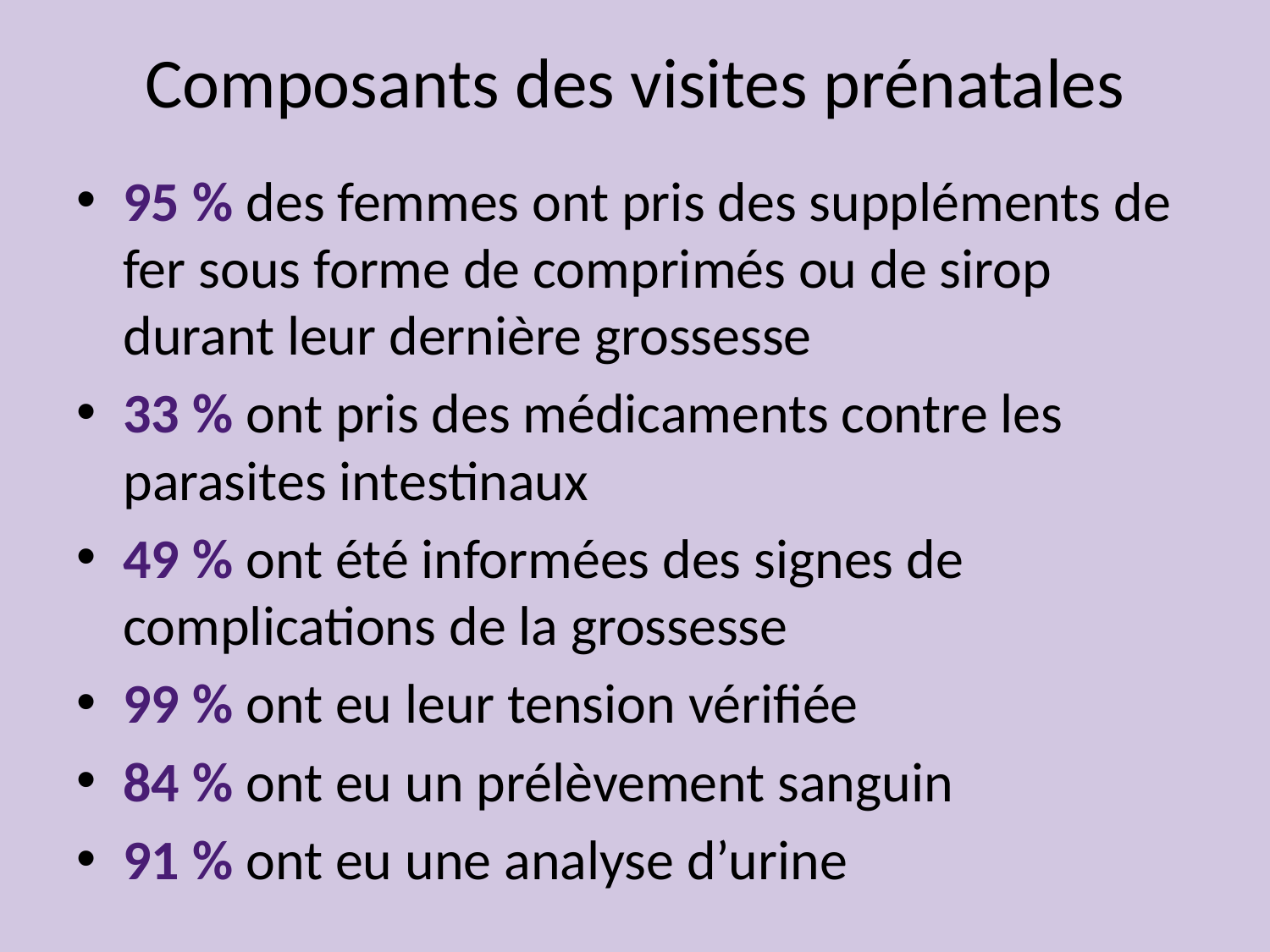

Composants des visites prénatales
95 % des femmes ont pris des suppléments de fer sous forme de comprimés ou de sirop durant leur dernière grossesse
33 % ont pris des médicaments contre les parasites intestinaux
49 % ont été informées des signes de complications de la grossesse
99 % ont eu leur tension vérifiée
84 % ont eu un prélèvement sanguin
91 % ont eu une analyse d’urine